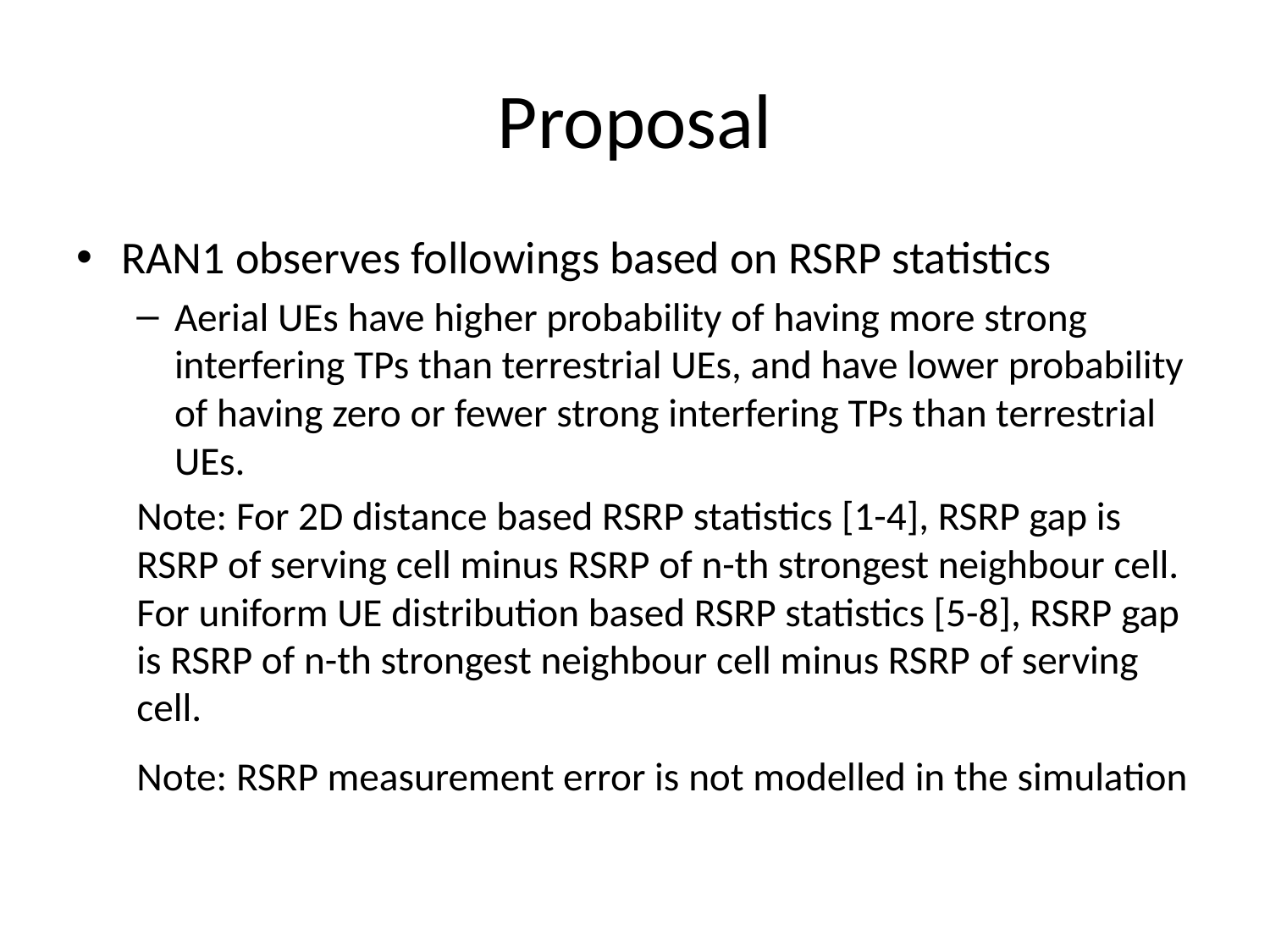

# Proposal
RAN1 observes followings based on RSRP statistics
Aerial UEs have higher probability of having more strong interfering TPs than terrestrial UEs, and have lower probability of having zero or fewer strong interfering TPs than terrestrial UEs.
Note: For 2D distance based RSRP statistics [1-4], RSRP gap is RSRP of serving cell minus RSRP of n-th strongest neighbour cell. For uniform UE distribution based RSRP statistics [5-8], RSRP gap is RSRP of n-th strongest neighbour cell minus RSRP of serving cell.
Note: RSRP measurement error is not modelled in the simulation